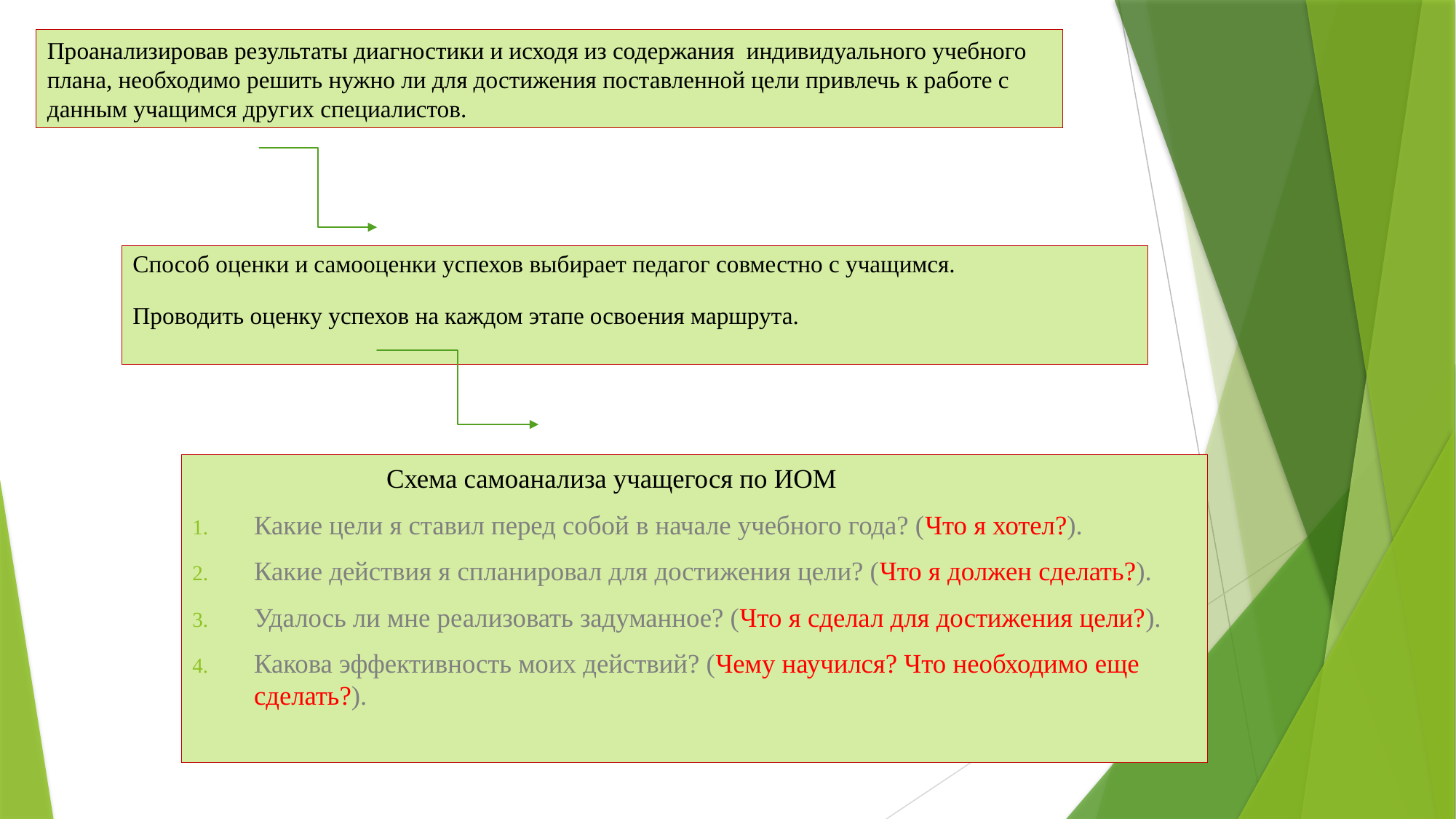

Проанализировав результаты диагностики и исходя из содержания  индивидуального учебного плана, необходимо решить нужно ли для достижения поставленной цели привлечь к работе с данным учащимся других специалистов.
# Способ оценки и самооценки успехов выбирает педагог совместно с учащимся. Проводить оценку успехов на каждом этапе освоения маршрута.
                          Схема самоанализа учащегося по ИОМ
Какие цели я ставил перед собой в начале учебного года? (Что я хотел?).
Какие действия я спланировал для достижения цели? (Что я должен сделать?).
Удалось ли мне реализовать задуманное? (Что я сделал для достижения цели?).
Какова эффективность моих действий? (Чему научился? Что необходимо еще сделать?).